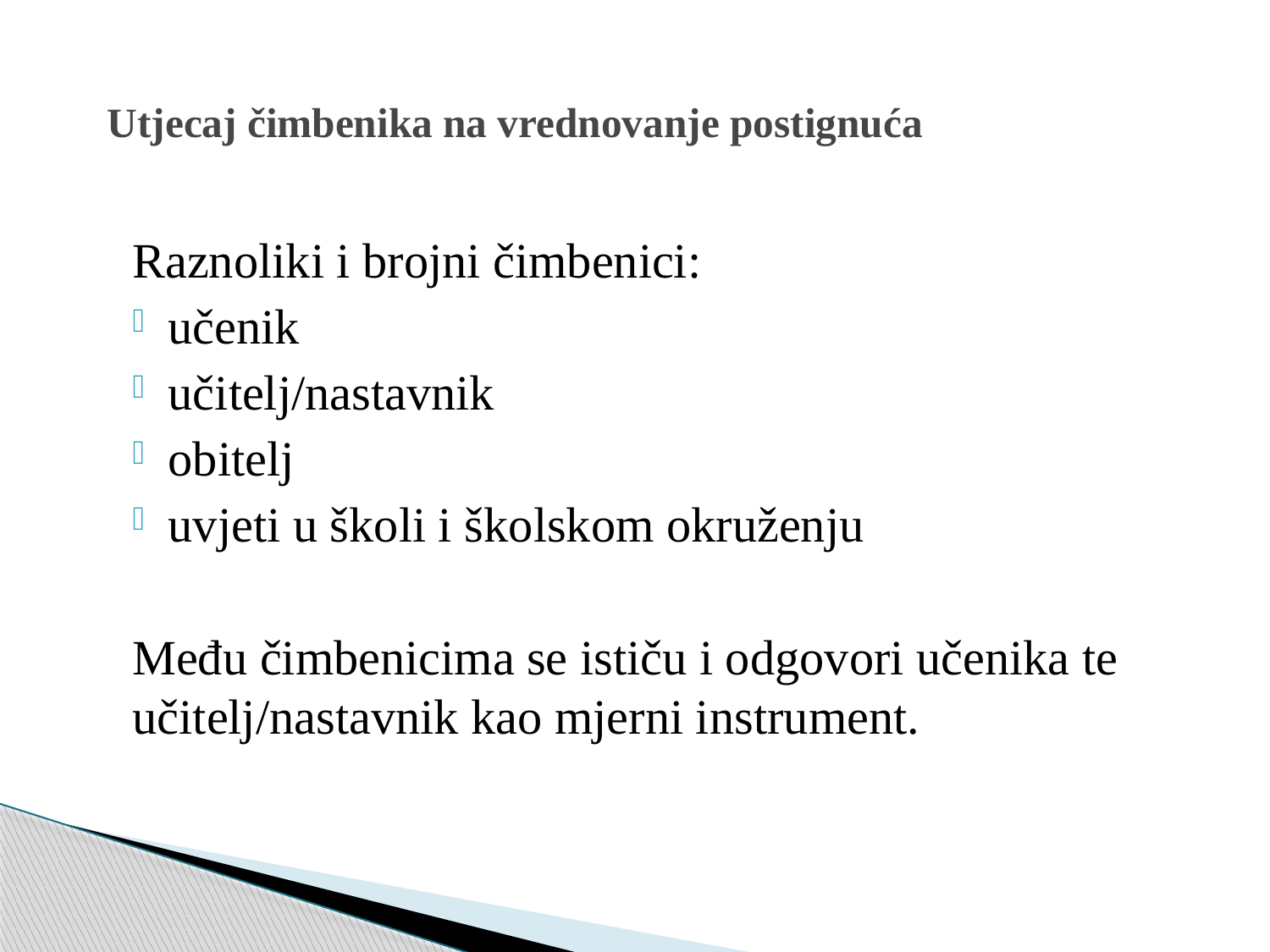

# Utjecaj čimbenika na vrednovanje postignuća
Raznoliki i brojni čimbenici:
učenik
učitelj/nastavnik
obitelj
uvjeti u školi i školskom okruženju

Među čimbenicima se ističu i odgovori učenika te učitelj/nastavnik kao mjerni instrument.